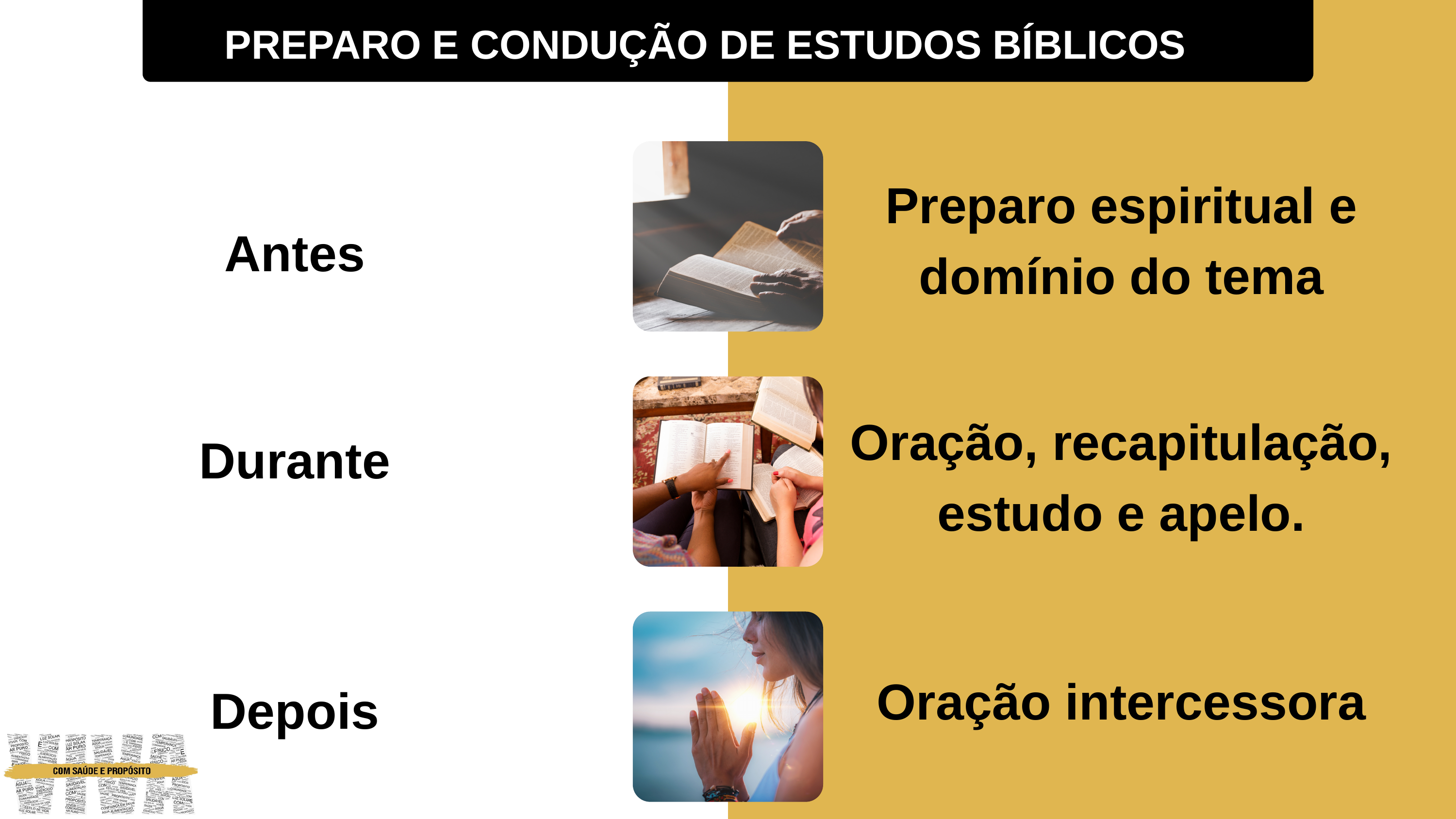

PREPARO E CONDUÇÃO DE ESTUDOS BÍBLICOS

Preparo espiritual e domínio do tema
Antes

Oração, recapitulação, estudo e apelo.
Durante

Oração intercessora
Depois